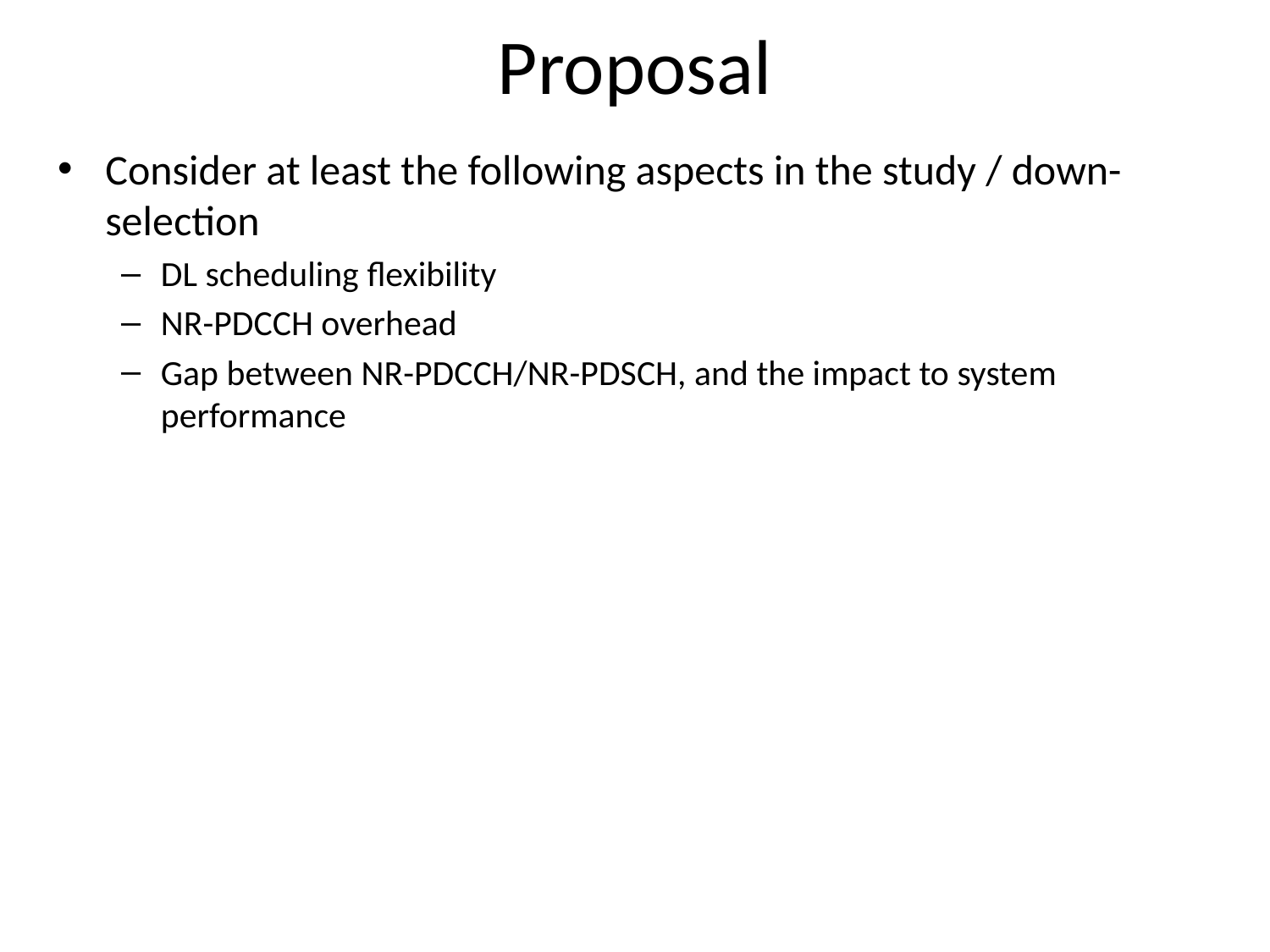

# Proposal
Consider at least the following aspects in the study / down-selection
DL scheduling flexibility
NR-PDCCH overhead
Gap between NR-PDCCH/NR-PDSCH, and the impact to system performance